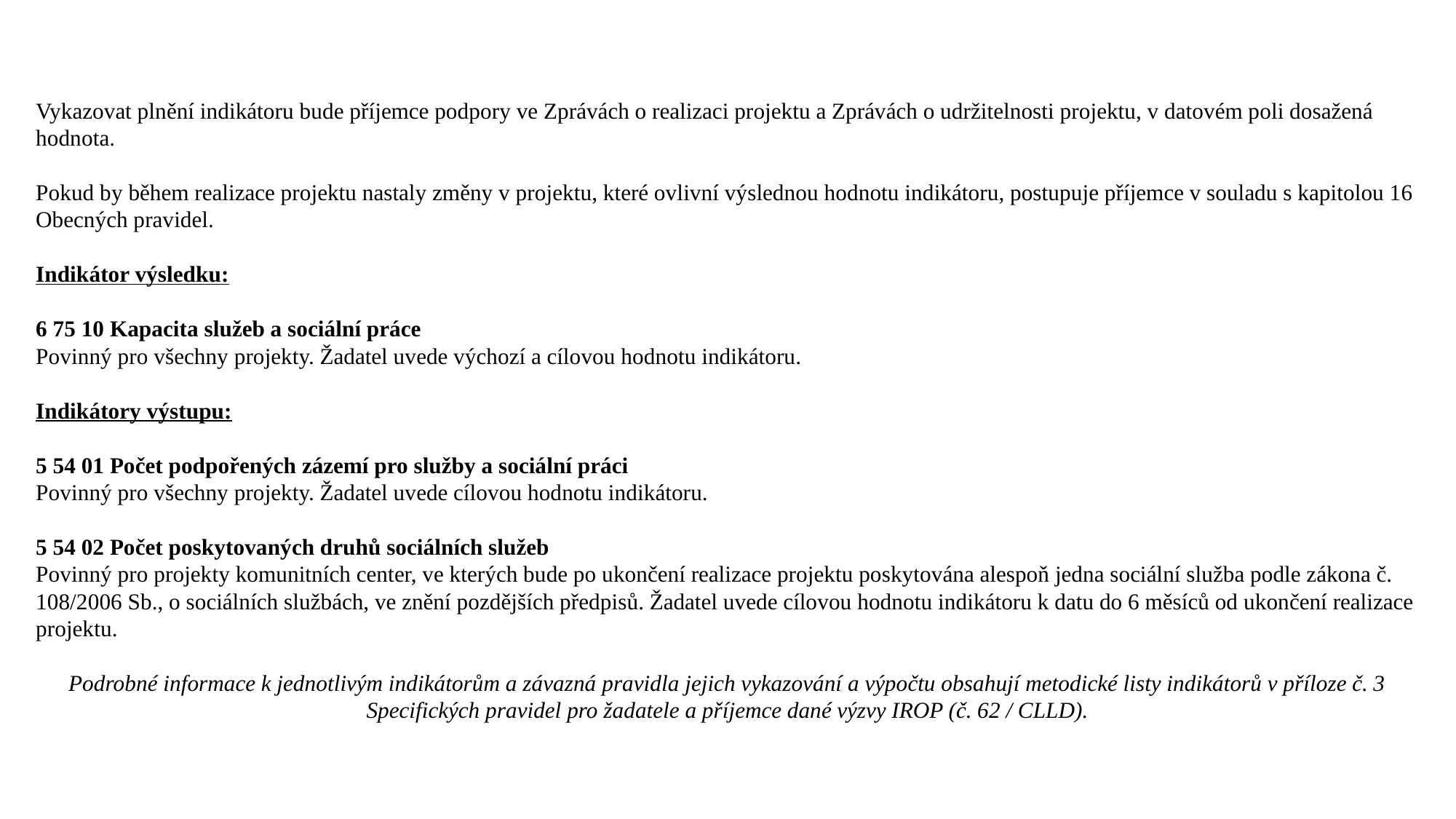

Vykazovat plnění indikátoru bude příjemce podpory ve Zprávách o realizaci projektu a Zprávách o udržitelnosti projektu, v datovém poli dosažená hodnota.

Pokud by během realizace projektu nastaly změny v projektu, které ovlivní výslednou hodnotu indikátoru, postupuje příjemce v souladu s kapitolou 16 Obecných pravidel.

Indikátor výsledku:

6 75 10 Kapacita služeb a sociální práce
Povinný pro všechny projekty. Žadatel uvede výchozí a cílovou hodnotu indikátoru.

Indikátory výstupu:

5 54 01 Počet podpořených zázemí pro služby a sociální práci
Povinný pro všechny projekty. Žadatel uvede cílovou hodnotu indikátoru.

5 54 02 Počet poskytovaných druhů sociálních služeb
Povinný pro projekty komunitních center, ve kterých bude po ukončení realizace projektu poskytována alespoň jedna sociální služba podle zákona č. 108/2006 Sb., o sociálních službách, ve znění pozdějších předpisů. Žadatel uvede cílovou hodnotu indikátoru k datu do 6 měsíců od ukončení realizace projektu.

Podrobné informace k jednotlivým indikátorům a závazná pravidla jejich vykazování a výpočtu obsahují metodické listy indikátorů v příloze č. 3 Specifických pravidel pro žadatele a příjemce dané výzvy IROP (č. 62 / CLLD).